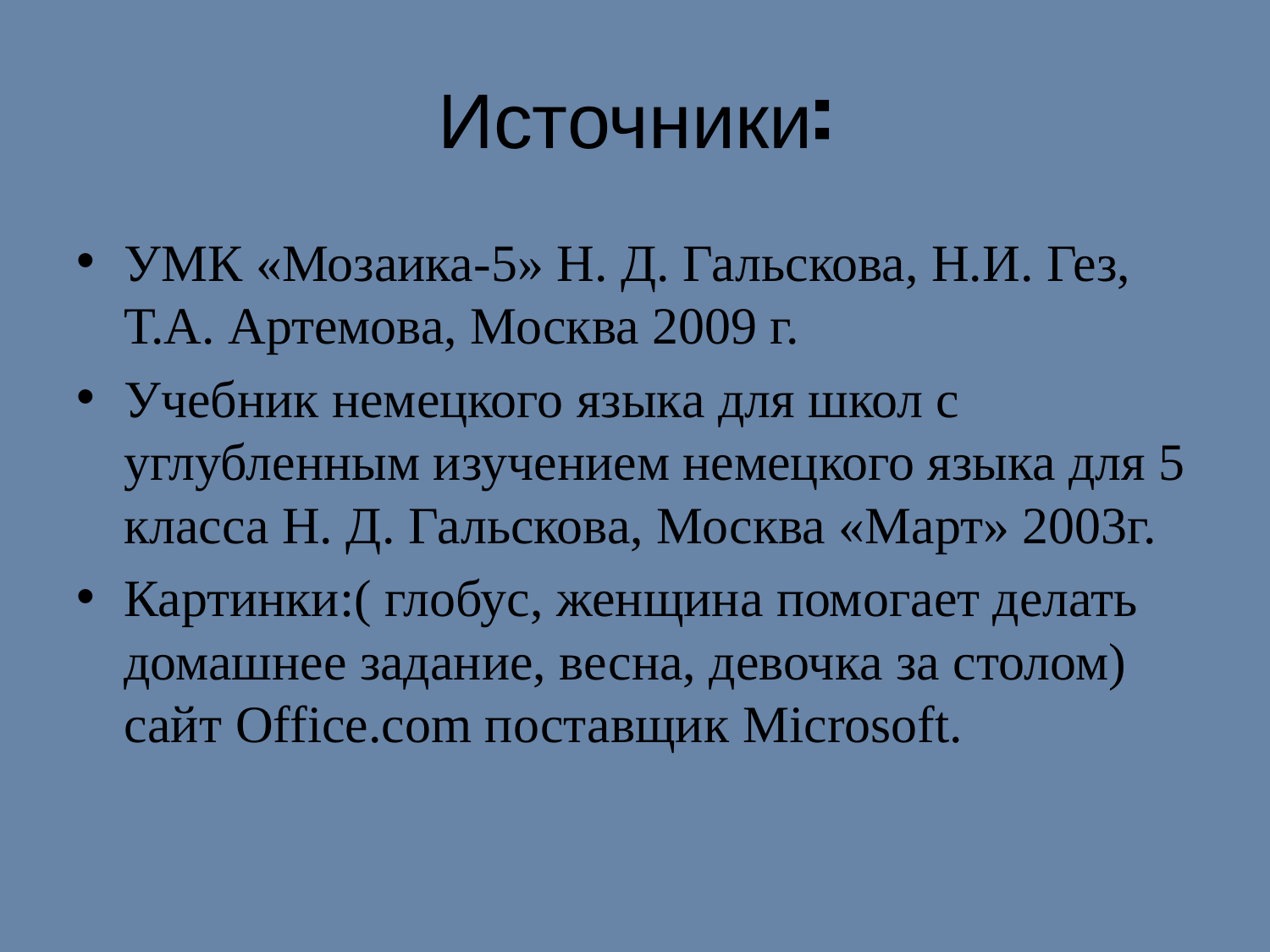

# Источники:
УМК «Мозаика-5» Н. Д. Гальскова, Н.И. Гез, Т.А. Артемова, Москва 2009 г.
Учебник немецкого языка для школ с углубленным изучением немецкого языка для 5 класса Н. Д. Гальскова, Москва «Март» 2003г.
Картинки:( глобус, женщина помогает делать домашнее задание, весна, девочка за столом) сайт Office.com поставщик Microsoft.